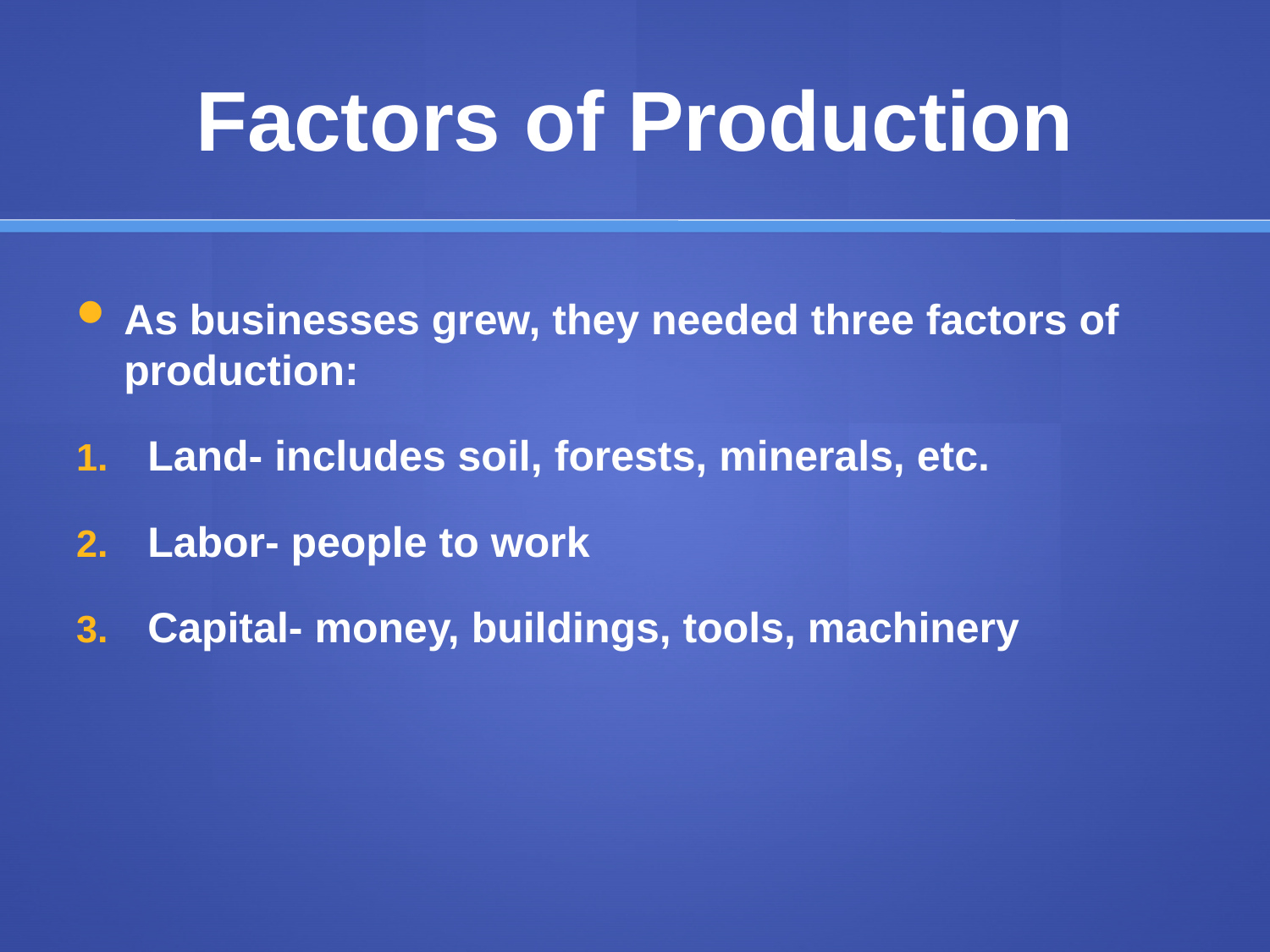

# Factors of Production
As businesses grew, they needed three factors of production:
Land- includes soil, forests, minerals, etc.
Labor- people to work
Capital- money, buildings, tools, machinery